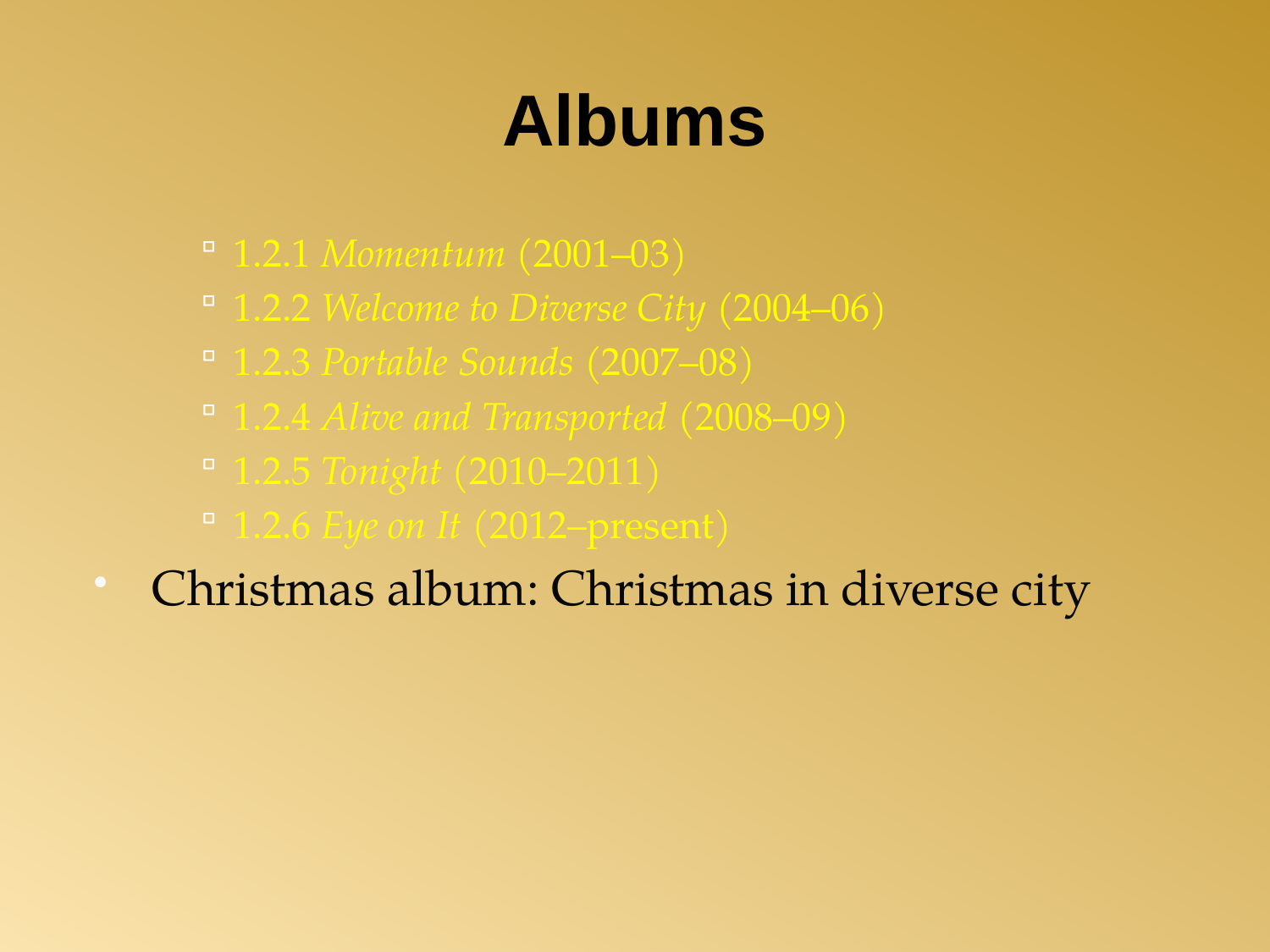

# Albums
1.2.1 Momentum (2001–03)
1.2.2 Welcome to Diverse City (2004–06)
1.2.3 Portable Sounds (2007–08)
1.2.4 Alive and Transported (2008–09)
1.2.5 Tonight (2010–2011)
1.2.6 Eye on It (2012–present)
Christmas album: Christmas in diverse city